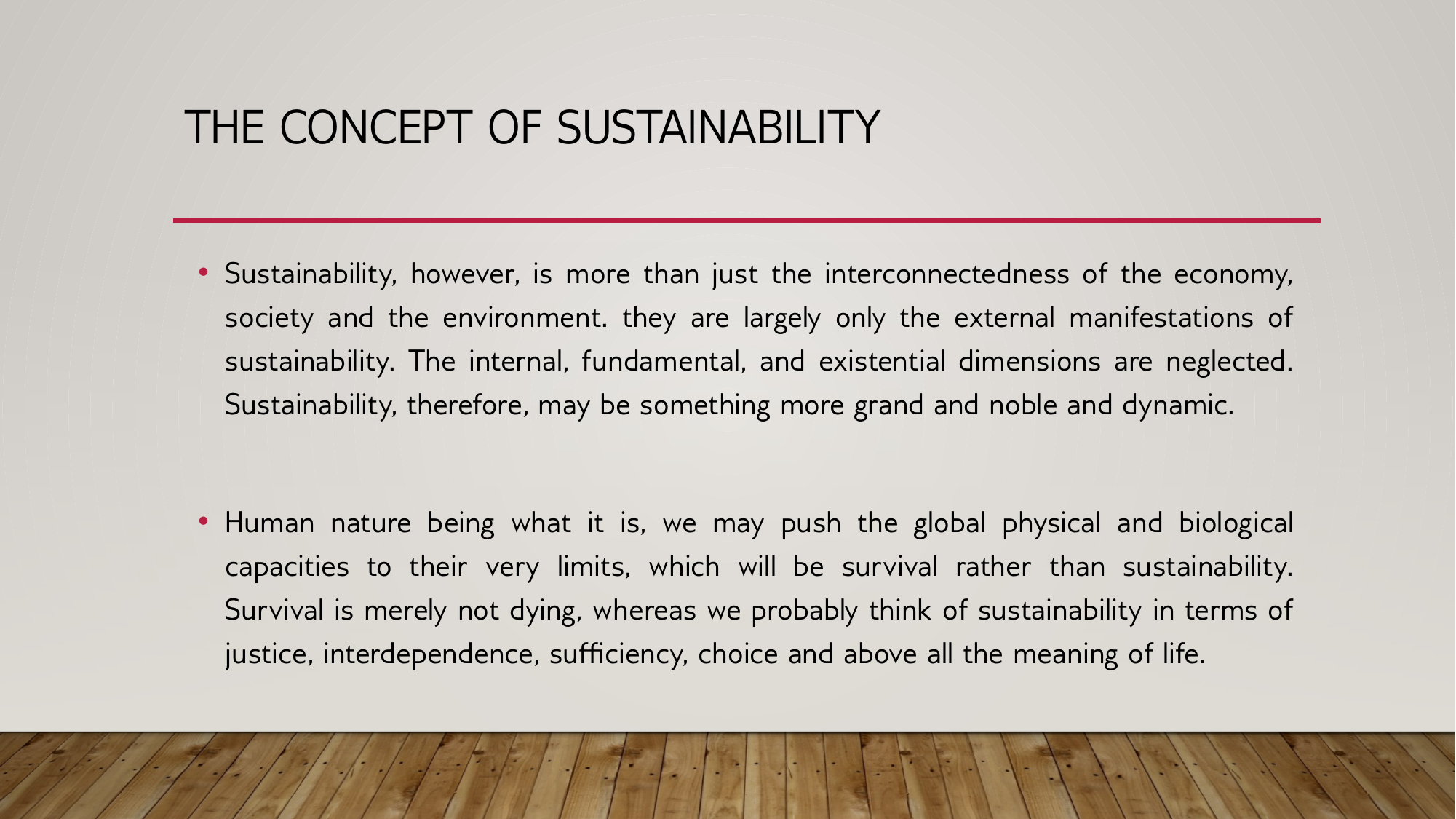

# The Concept of Sustainability
Sustainability, however, is more than just the interconnectedness of the economy, society and the environment. they are largely only the external manifestations of sustainability. The internal, fundamental, and existential dimensions are neglected. Sustainability, therefore, may be something more grand and noble and dynamic.

Human nature being what it is, we may push the global physical and biological capacities to their very limits, which will be survival rather than sustainability. Survival is merely not dying, whereas we probably think of sustainability in terms of justice, interdependence, sufficiency, choice and above all the meaning of life.